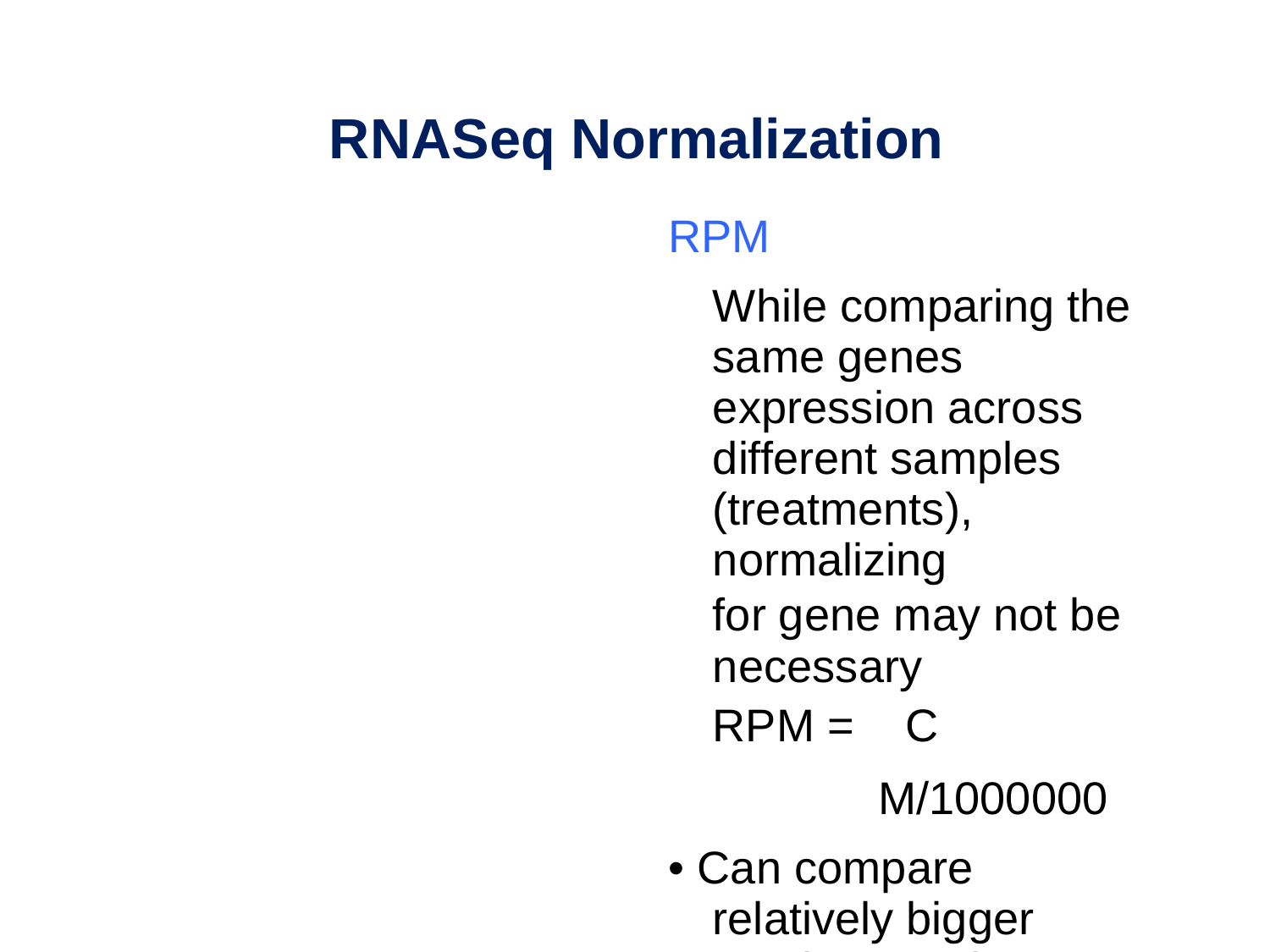

RNASeq Normalization
RPM
While comparing the same genes expression across different samples (treatments), normalizing
for gene may not be necessary
RPM =    C
M/1000000
• Can compare relatively bigger numbers and get more DEG